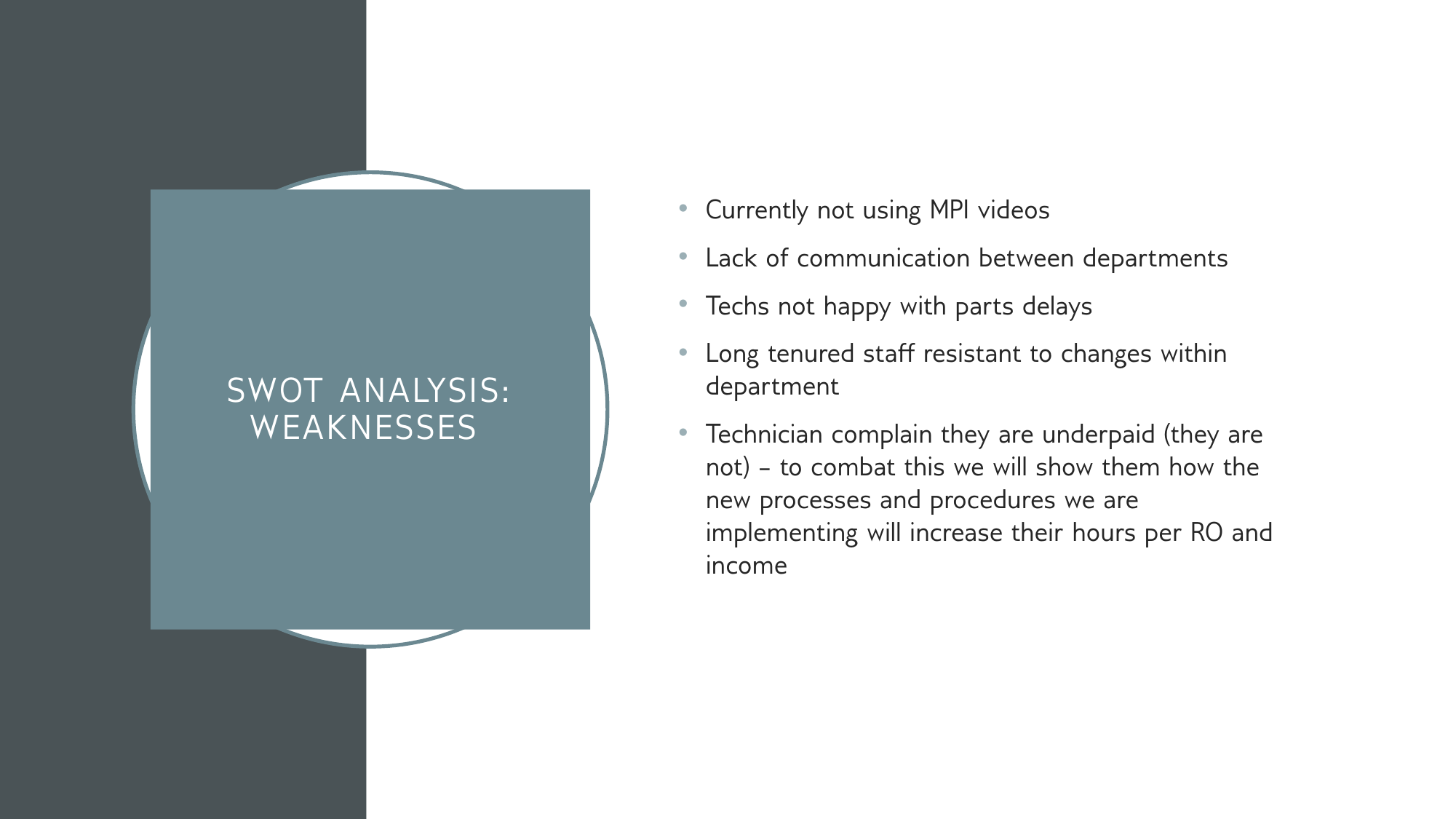

Currently not using MPI videos
Lack of communication between departments
Techs not happy with parts delays
Long tenured staff resistant to changes within department
Technician complain they are underpaid (they are not) – to combat this we will show them how the new processes and procedures we are implementing will increase their hours per RO and income

# SWOT Analysis: Weaknesses